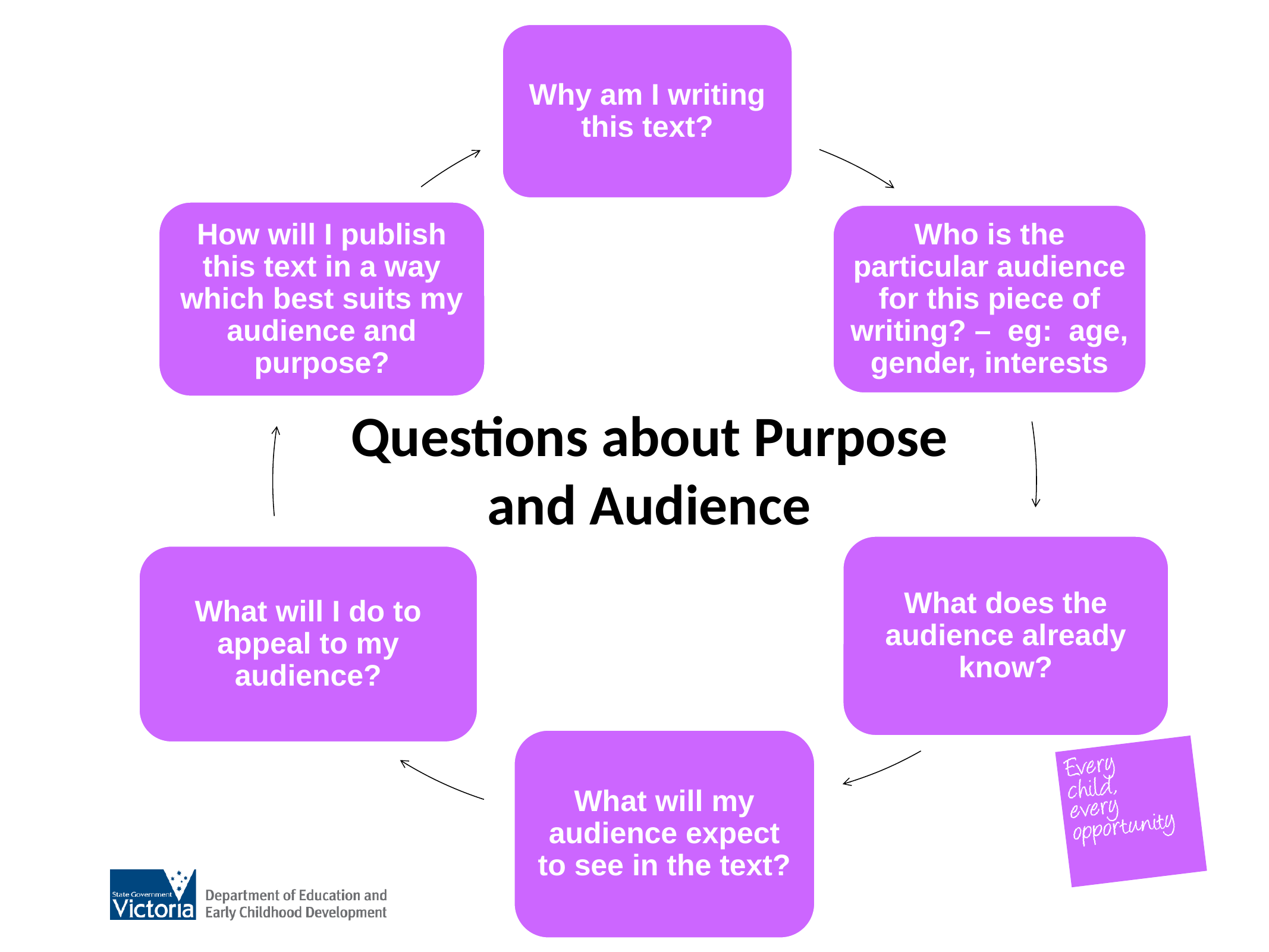

Why am I writing this text?
Who is the particular audience for this piece of writing? –  eg:  age, gender, interests
What does the audience already know?
What will my audience expect to see in the text?
What will I do to appeal to my audience?
How will I publish this text in a way which best suits my audience and purpose?

Questions about Purpose and Audience